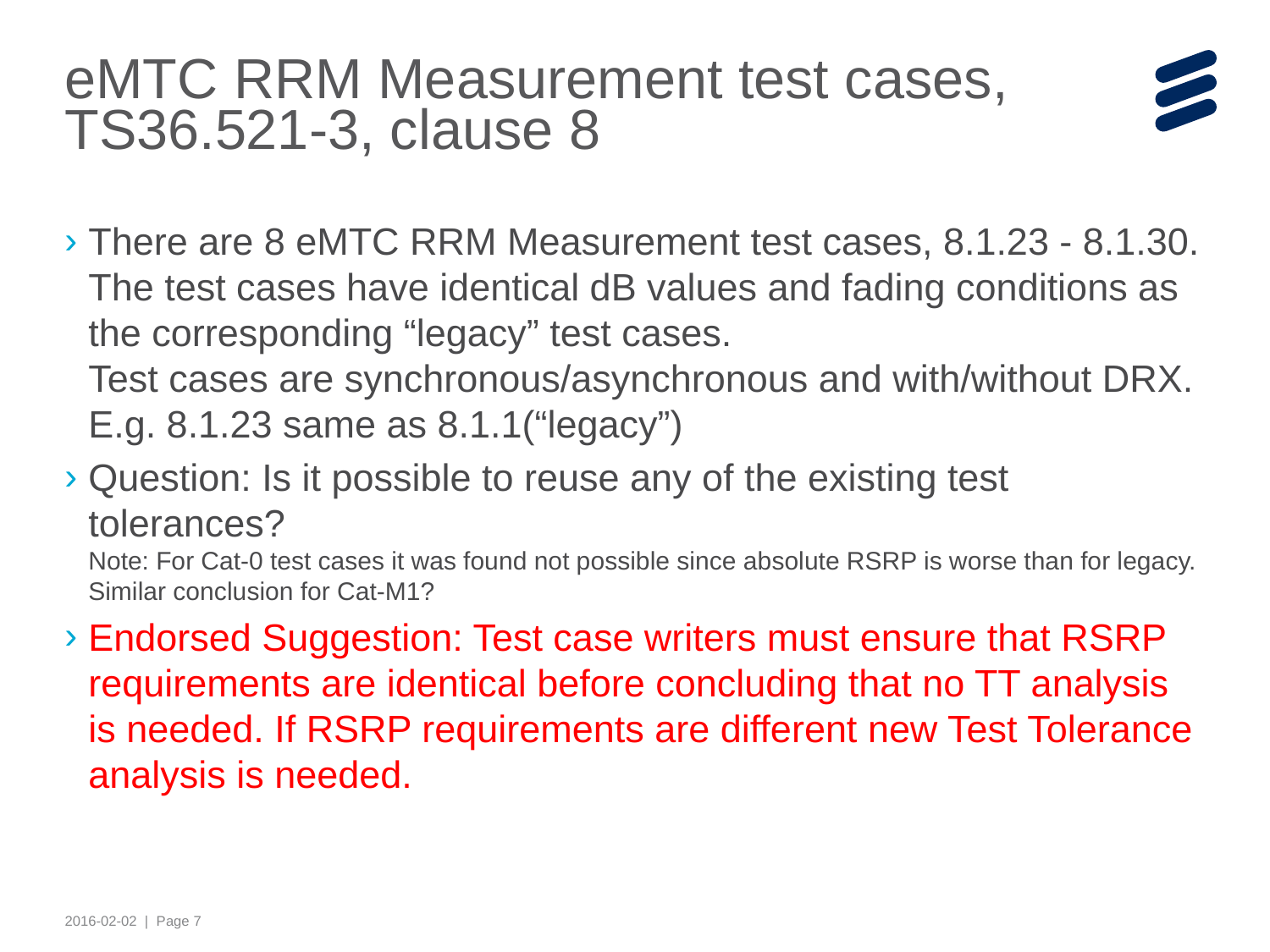

# eMTC RRM Measurement test cases, TS36.521-3, clause 8
There are 8 eMTC RRM Measurement test cases, 8.1.23 - 8.1.30.
The test cases have identical dB values and fading conditions as the corresponding “legacy” test cases.
Test cases are synchronous/asynchronous and with/without DRX.
E.g. 8.1.23 same as 8.1.1(“legacy”)
Question: Is it possible to reuse any of the existing test tolerances?
Note: For Cat-0 test cases it was found not possible since absolute RSRP is worse than for legacy. Similar conclusion for Cat-M1?
Endorsed Suggestion: Test case writers must ensure that RSRP  requirements are identical before concluding that no TT analysis is needed. If RSRP requirements are different new Test Tolerance analysis is needed.